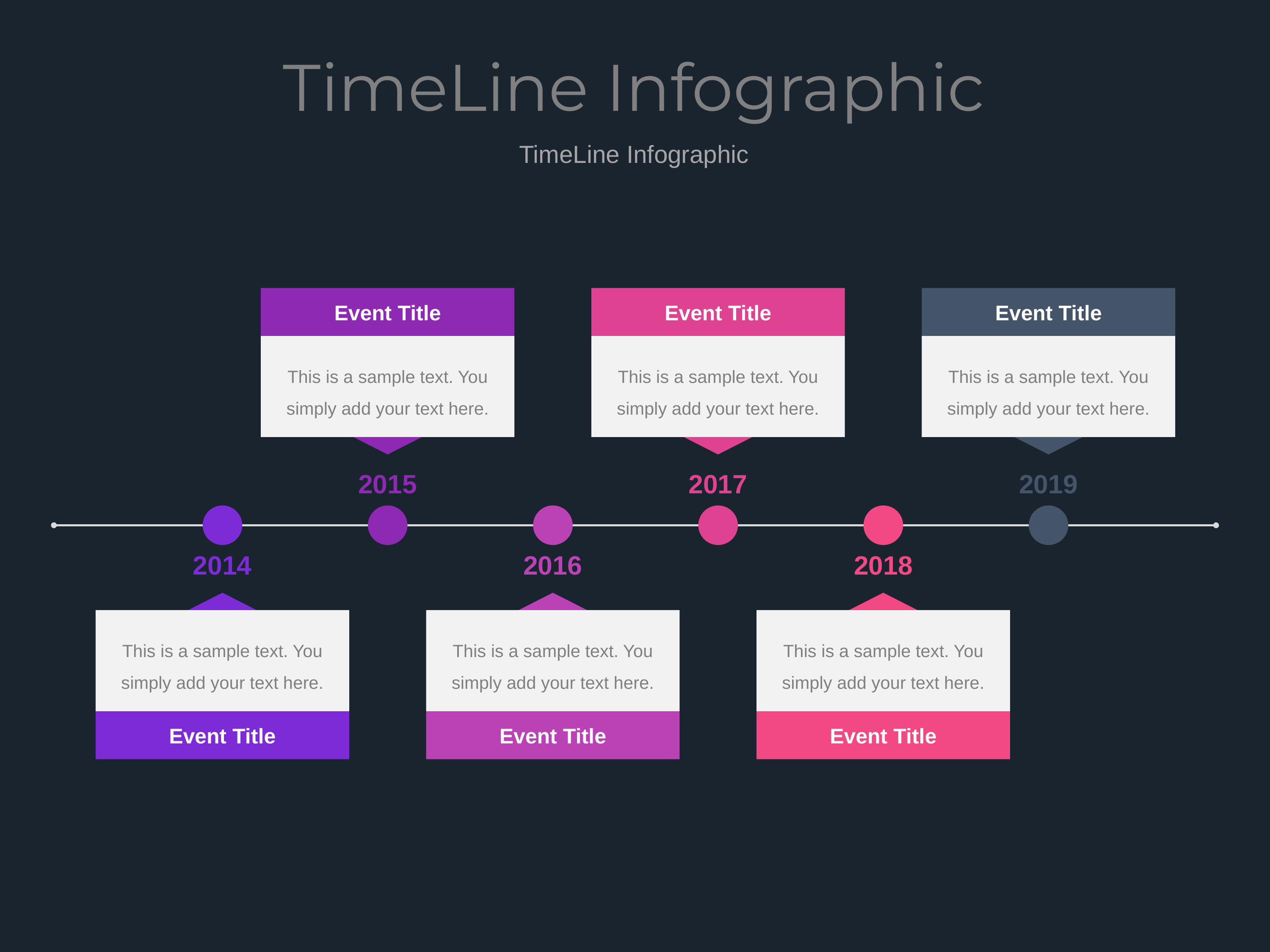

# TimeLine Infographic
TimeLine Infographic
Event Title
This is a sample text. You simply add your text here.

Event Title
This is a sample text. You simply add your text here.

Event Title
This is a sample text. You simply add your text here.

2015
2017
2019

2014
2016
2018
Event Title
This is a sample text. You simply add your text here.

Event Title
This is a sample text. You simply add your text here.

Event Title
This is a sample text. You simply add your text here.